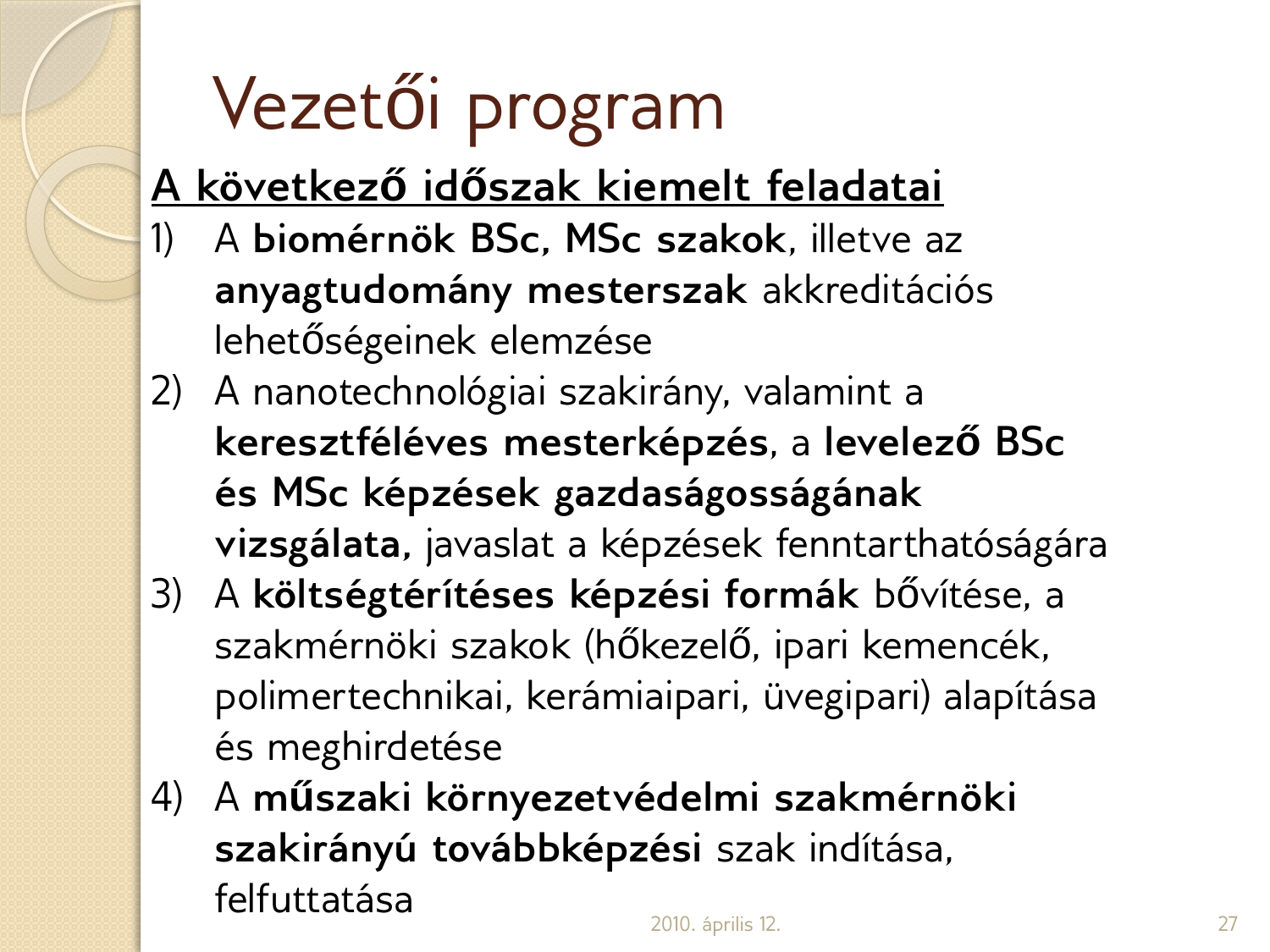

# Vezetői program
A következő időszak kiemelt feladatai
A biomérnök BSc, MSc szakok, illetve az anyagtudomány mesterszak akkreditációs lehetőségeinek elemzése
A nanotechnológiai szakirány, valamint a keresztféléves mesterképzés, a levelező BSc és MSc képzések gazdaságosságának vizsgálata, javaslat a képzések fenntarthatóságára
A költségtérítéses képzési formák bővítése, a szakmérnöki szakok (hőkezelő, ipari kemencék, polimertechnikai, kerámiaipari, üvegipari) alapítása és meghirdetése
A műszaki környezetvédelmi szakmérnöki szakirányú továbbképzési szak indítása, felfuttatása
2010. április 12.
27